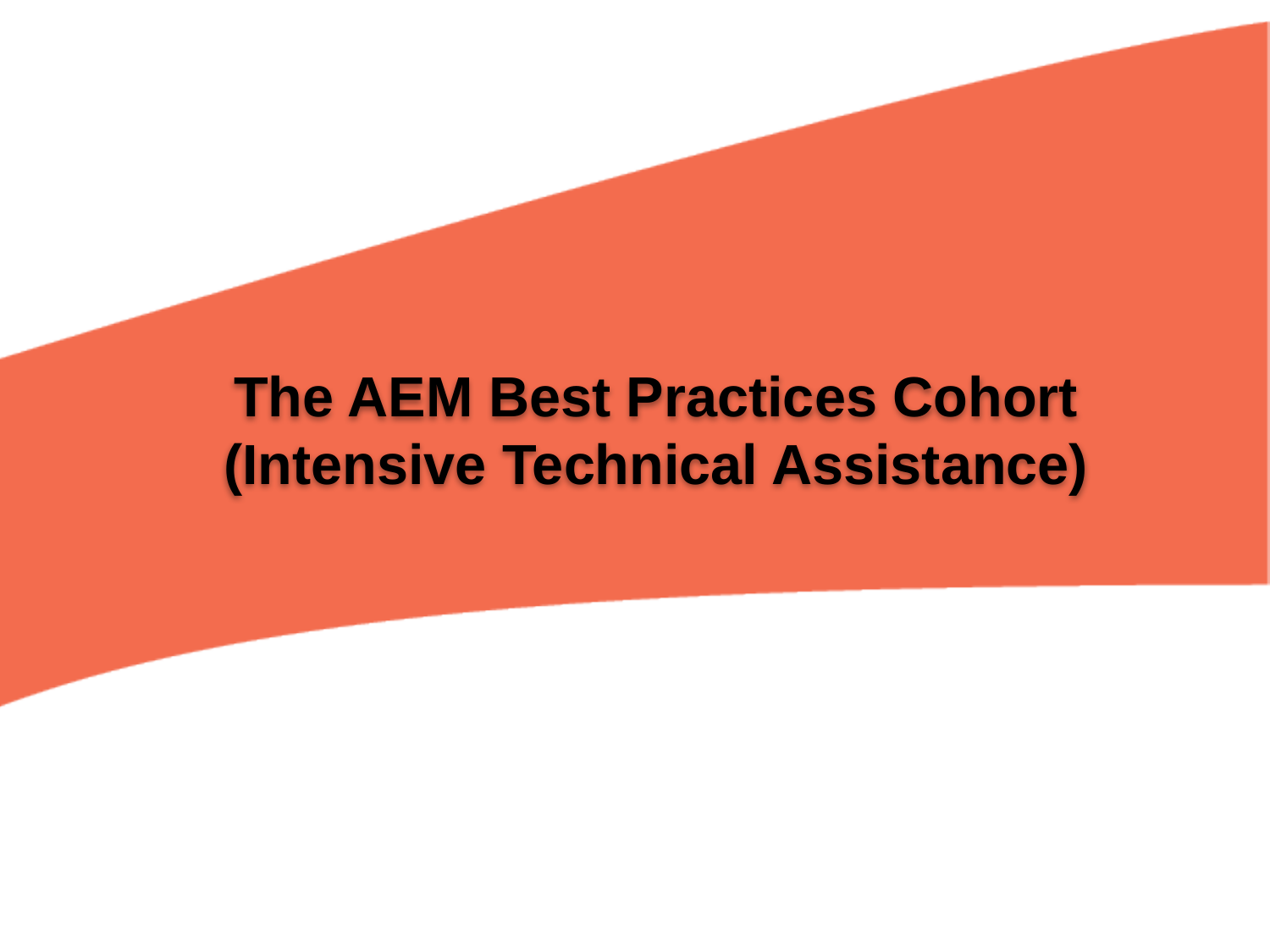

# The AEM Best Practices Cohort (Intensive Technical Assistance)